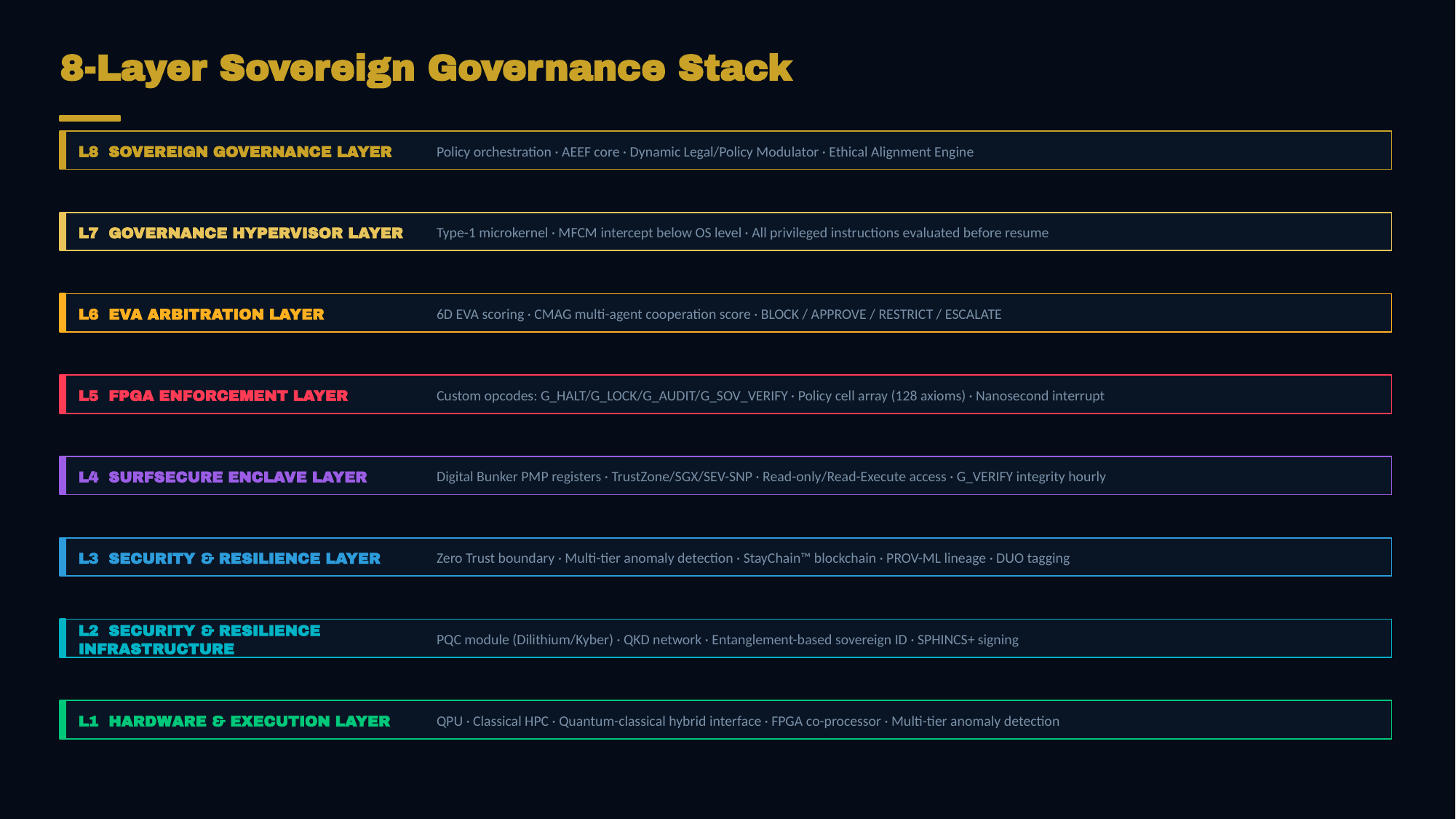

8-Layer Sovereign Governance Stack

Every AI inference passes through all 8 layers — hardware-enforced, not advisory

L8  SOVEREIGN GOVERNANCE LAYER
Policy orchestration · AEEF core · Dynamic Legal/Policy Modulator · Ethical Alignment Engine

L7  GOVERNANCE HYPERVISOR LAYER
Type-1 microkernel · MFCM intercept below OS level · All privileged instructions evaluated before resume

L6  EVA ARBITRATION LAYER
6D EVA scoring · CMAG multi-agent cooperation score · BLOCK / APPROVE / RESTRICT / ESCALATE

L5  FPGA ENFORCEMENT LAYER
Custom opcodes: G_HALT/G_LOCK/G_AUDIT/G_SOV_VERIFY · Policy cell array (128 axioms) · Nanosecond interrupt

L4  SURFSECURE ENCLAVE LAYER
Digital Bunker PMP registers · TrustZone/SGX/SEV-SNP · Read-only/Read-Execute access · G_VERIFY integrity hourly

L3  SECURITY & RESILIENCE LAYER
Zero Trust boundary · Multi-tier anomaly detection · StayChain™ blockchain · PROV-ML lineage · DUO tagging

L2  SECURITY & RESILIENCE INFRASTRUCTURE
PQC module (Dilithium/Kyber) · QKD network · Entanglement-based sovereign ID · SPHINCS+ signing

L1  HARDWARE & EXECUTION LAYER
QPU · Classical HPC · Quantum-classical hybrid interface · FPGA co-processor · Multi-tier anomaly detection